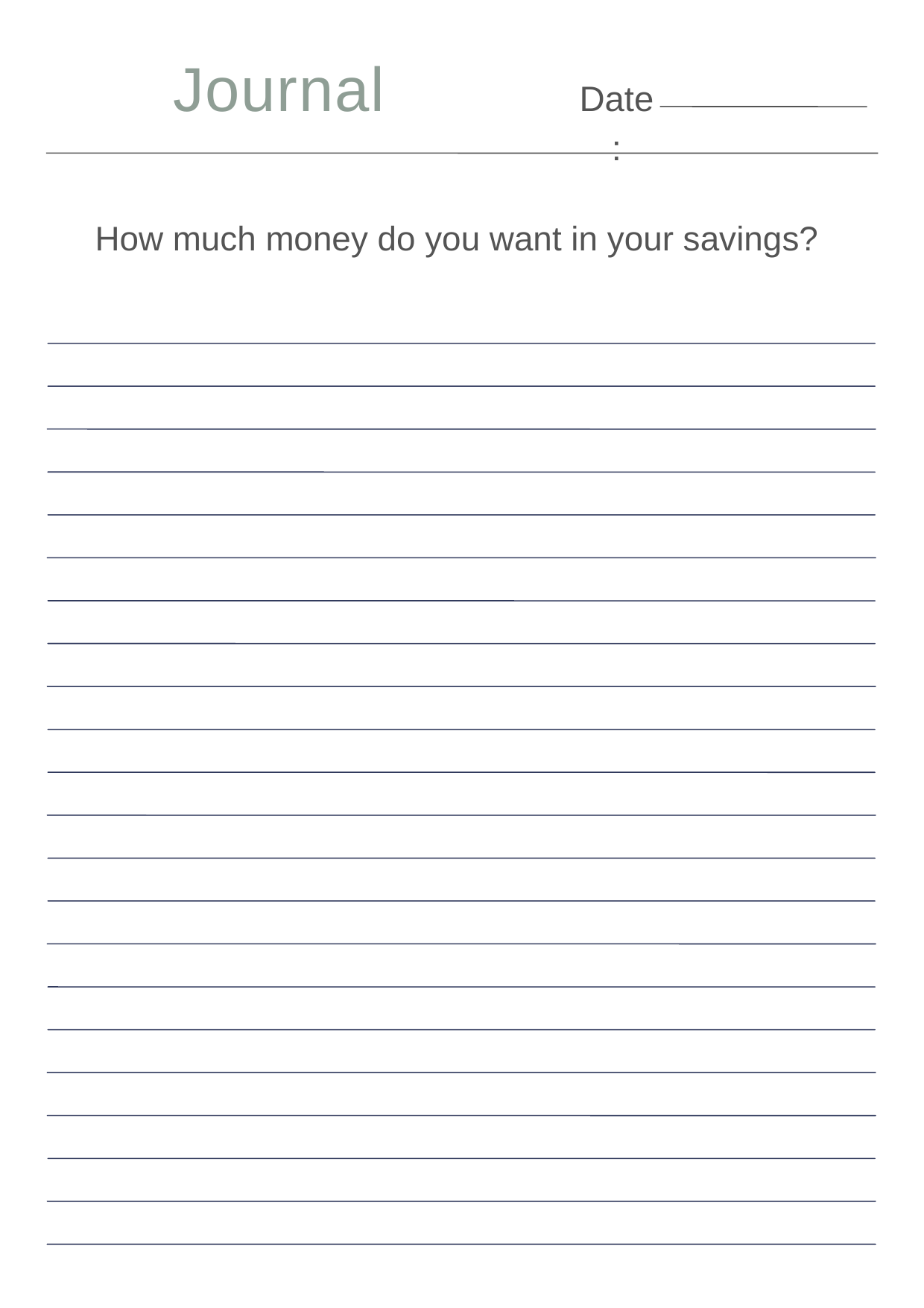

Journal
Date:

How much money do you want in your savings?